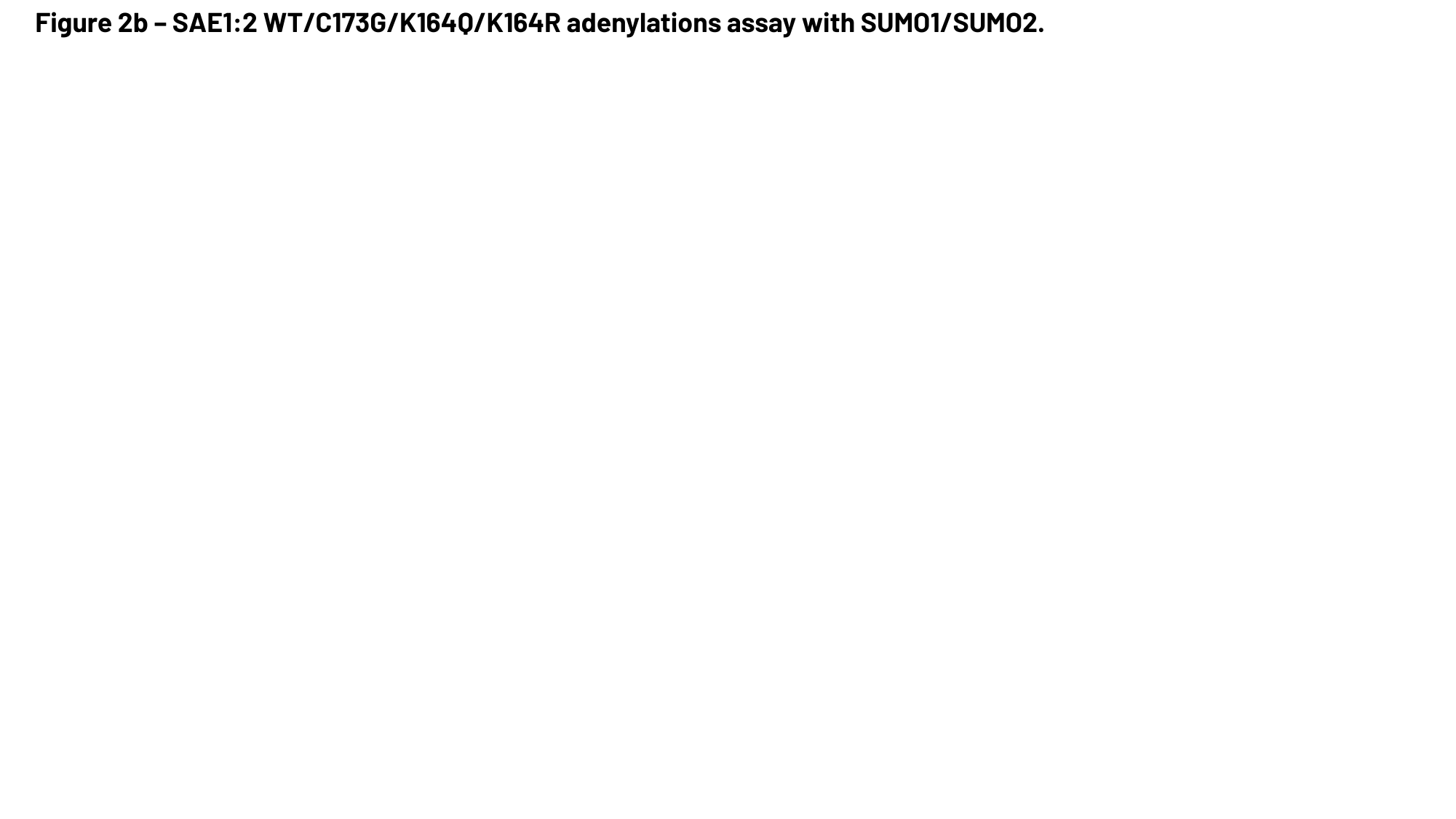

Figure 2b – SAE1:2 WT/C173G/K164Q/K164R adenylations assay with SUMO1/SUMO2.